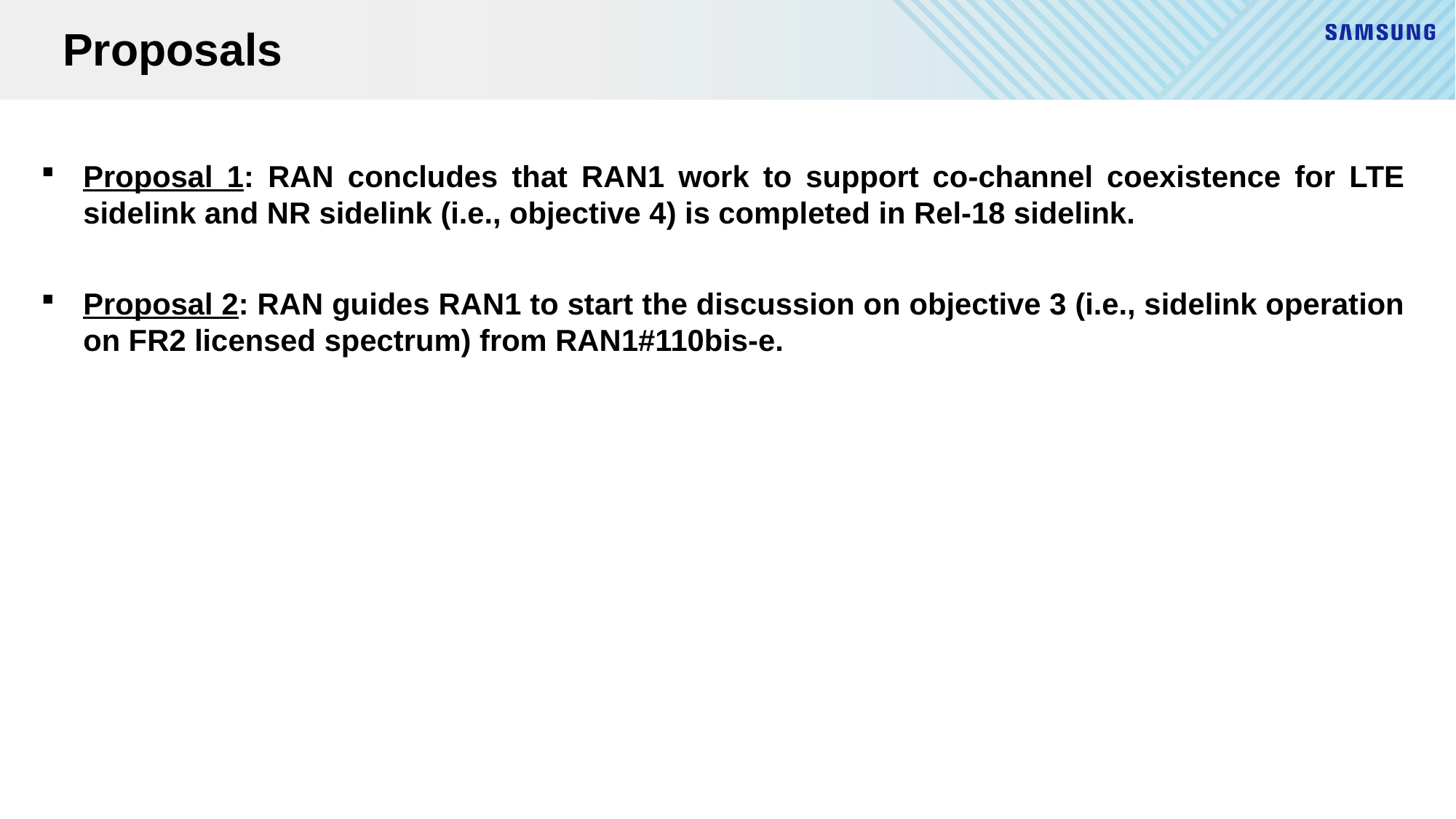

# Proposals
Proposal 1: RAN concludes that RAN1 work to support co-channel coexistence for LTE sidelink and NR sidelink (i.e., objective 4) is completed in Rel-18 sidelink.

Proposal 2: RAN guides RAN1 to start the discussion on objective 3 (i.e., sidelink operation on FR2 licensed spectrum) from RAN1#110bis-e.